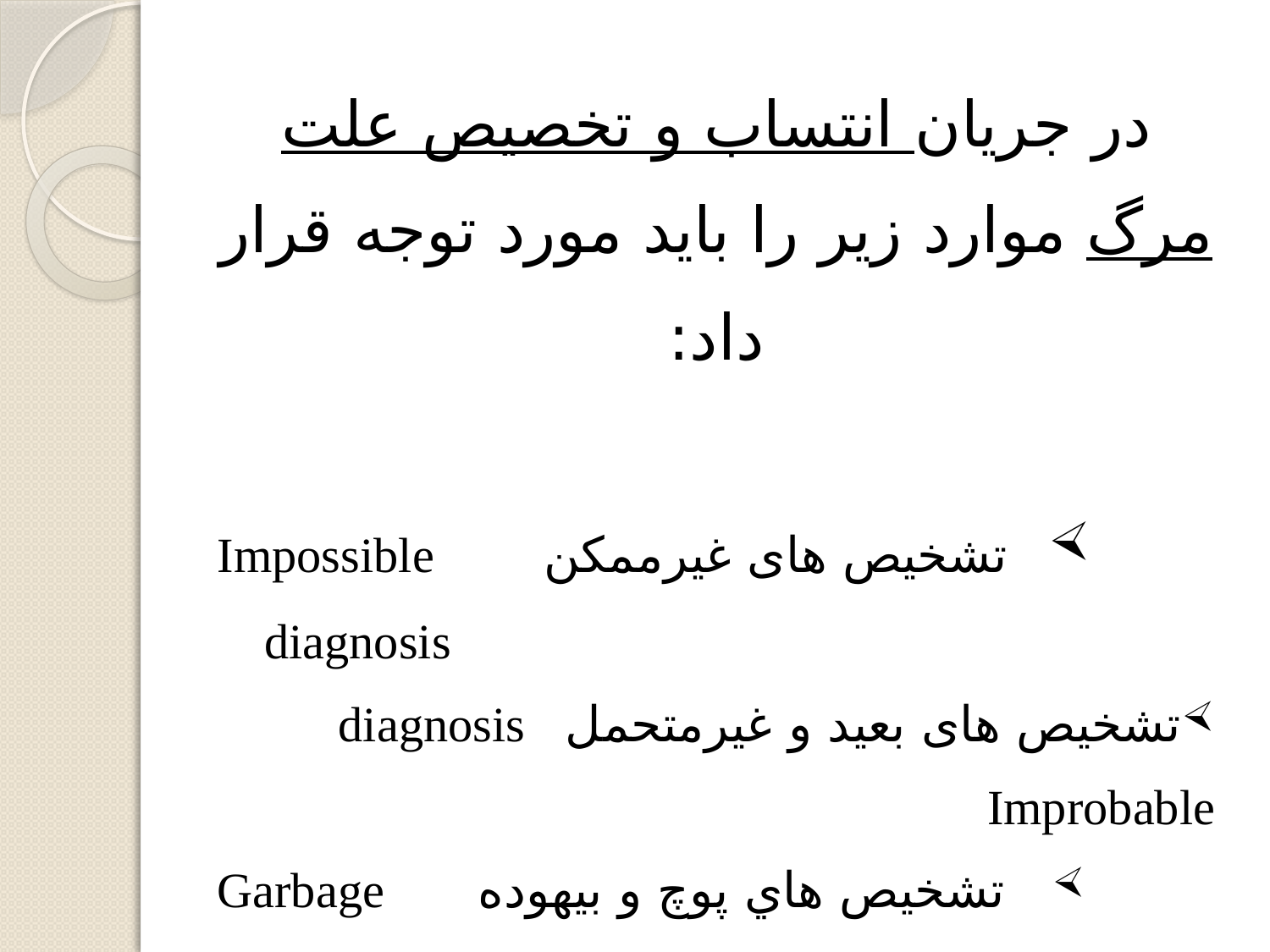

در جريان انتساب و تخصيص علت مرگ موارد زير را بايد مورد توجه قرار داد:

  تشخیص های غيرممكن       Impossible diagnosis
تشخیص های بعید و غيرمتحمل diagnosis   Improbable
   تشخیص هاي پوچ و بيهوده      Garbage diagnosis